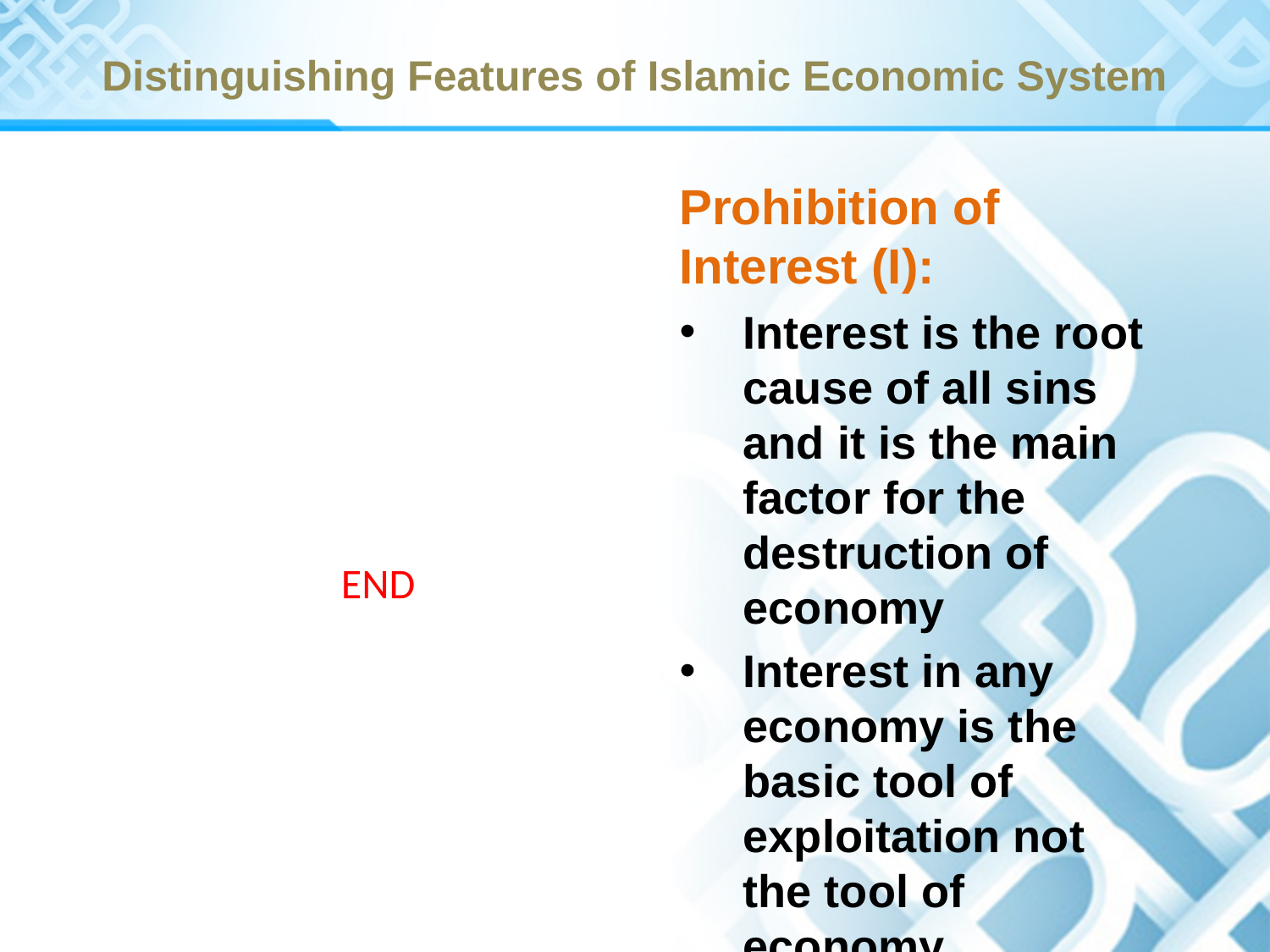

Distinguishing Features of Islamic Economic System
Prohibition of Interest (I):
Interest is the root cause of all sins and it is the main factor for the destruction of economy
Interest in any economy is the basic tool of exploitation not the tool of economy
END